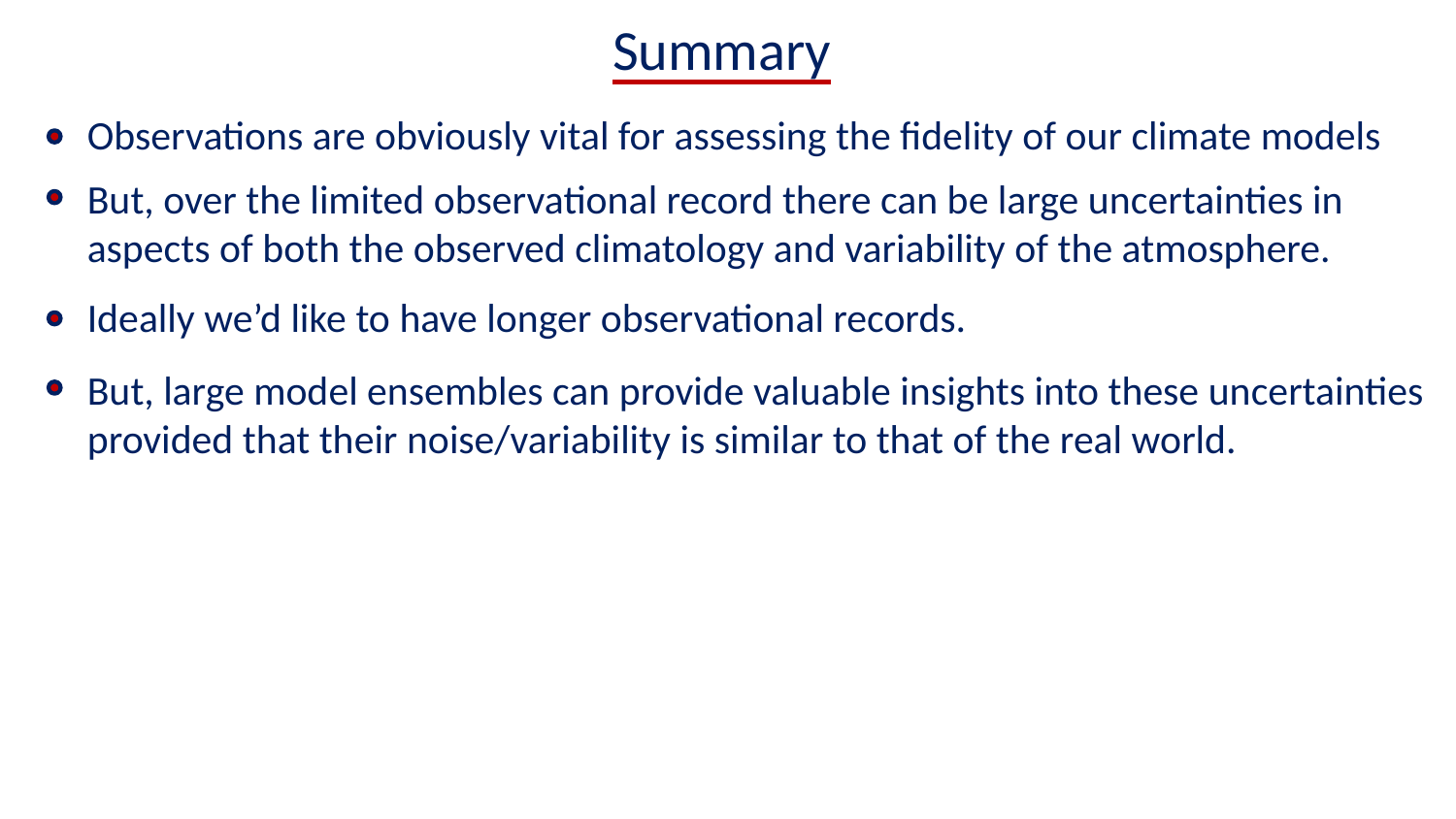

Summary
Observations are obviously vital for assessing the fidelity of our climate models

But, over the limited observational record there can be large uncertainties in aspects of both the observed climatology and variability of the atmosphere.

Ideally we’d like to have longer observational records.

But, large model ensembles can provide valuable insights into these uncertainties provided that their noise/variability is similar to that of the real world.